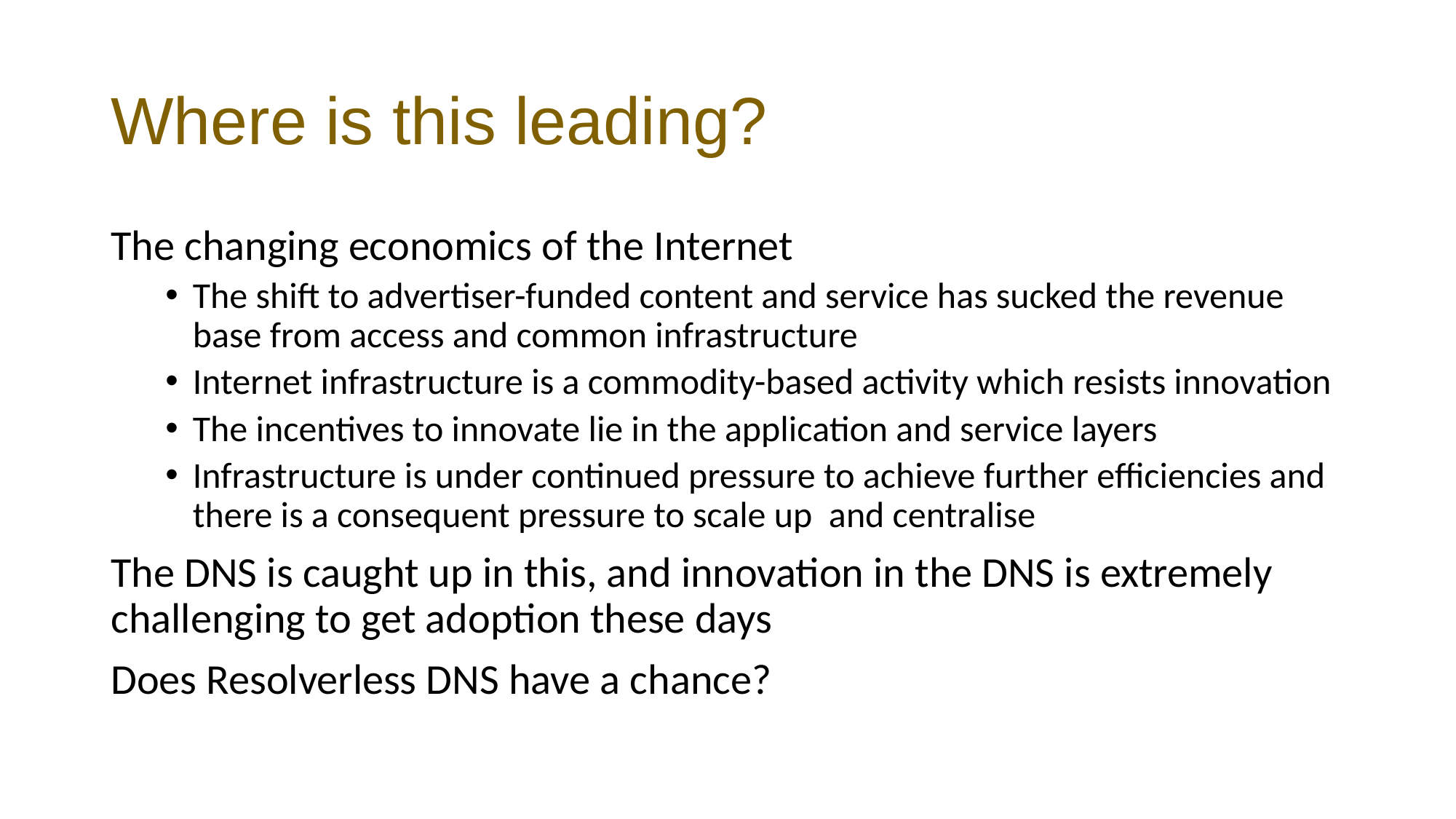

# Where is this leading?
The changing economics of the Internet
The shift to advertiser-funded content and service has sucked the revenue base from access and common infrastructure
Internet infrastructure is a commodity-based activity which resists innovation
The incentives to innovate lie in the application and service layers
Infrastructure is under continued pressure to achieve further efficiencies and there is a consequent pressure to scale up  and centralise
The DNS is caught up in this, and innovation in the DNS is extremely challenging to get adoption these days
Does Resolverless DNS have a chance?